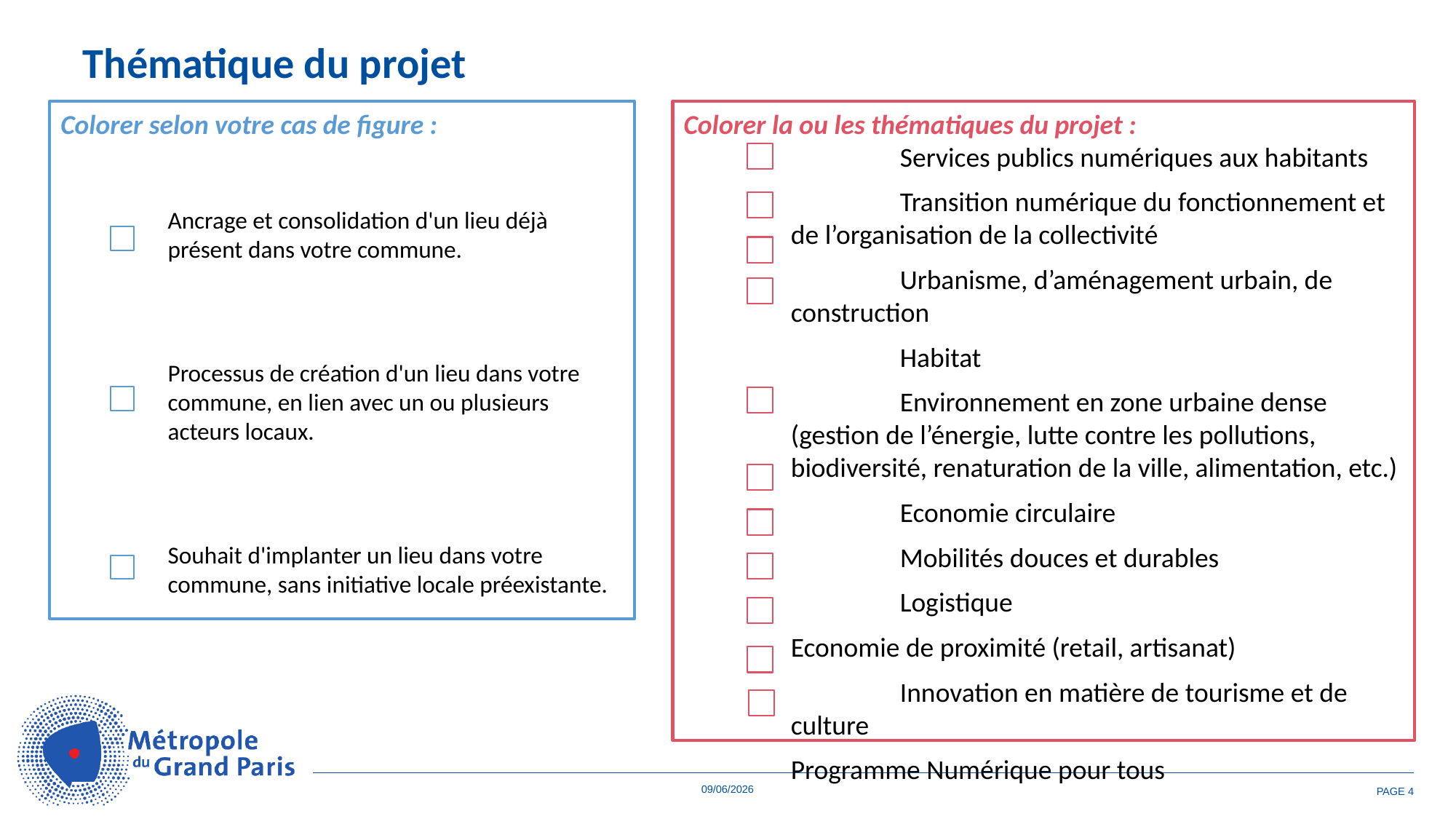

Thématique du projet
Colorer selon votre cas de figure :

Ancrage et consolidation d'un lieu déjà présent dans votre commune.

Processus de création d'un lieu dans votre commune, en lien avec un ou plusieurs acteurs locaux.

Souhait d'implanter un lieu dans votre commune, sans initiative locale préexistante.

Colorer la ou les thématiques du projet :
	Services publics numériques aux habitants
	Transition numérique du fonctionnement et de l’organisation de la collectivité
	Urbanisme, d’aménagement urbain, de construction
	Habitat
	Environnement en zone urbaine dense (gestion de l’énergie, lutte contre les pollutions, biodiversité, renaturation de la ville, alimentation, etc.)
	Economie circulaire
	Mobilités douces et durables
	Logistique
Economie de proximité (retail, artisanat)
	Innovation en matière de tourisme et de culture
Programme Numérique pour tous

09/06/2026
PAGE 4